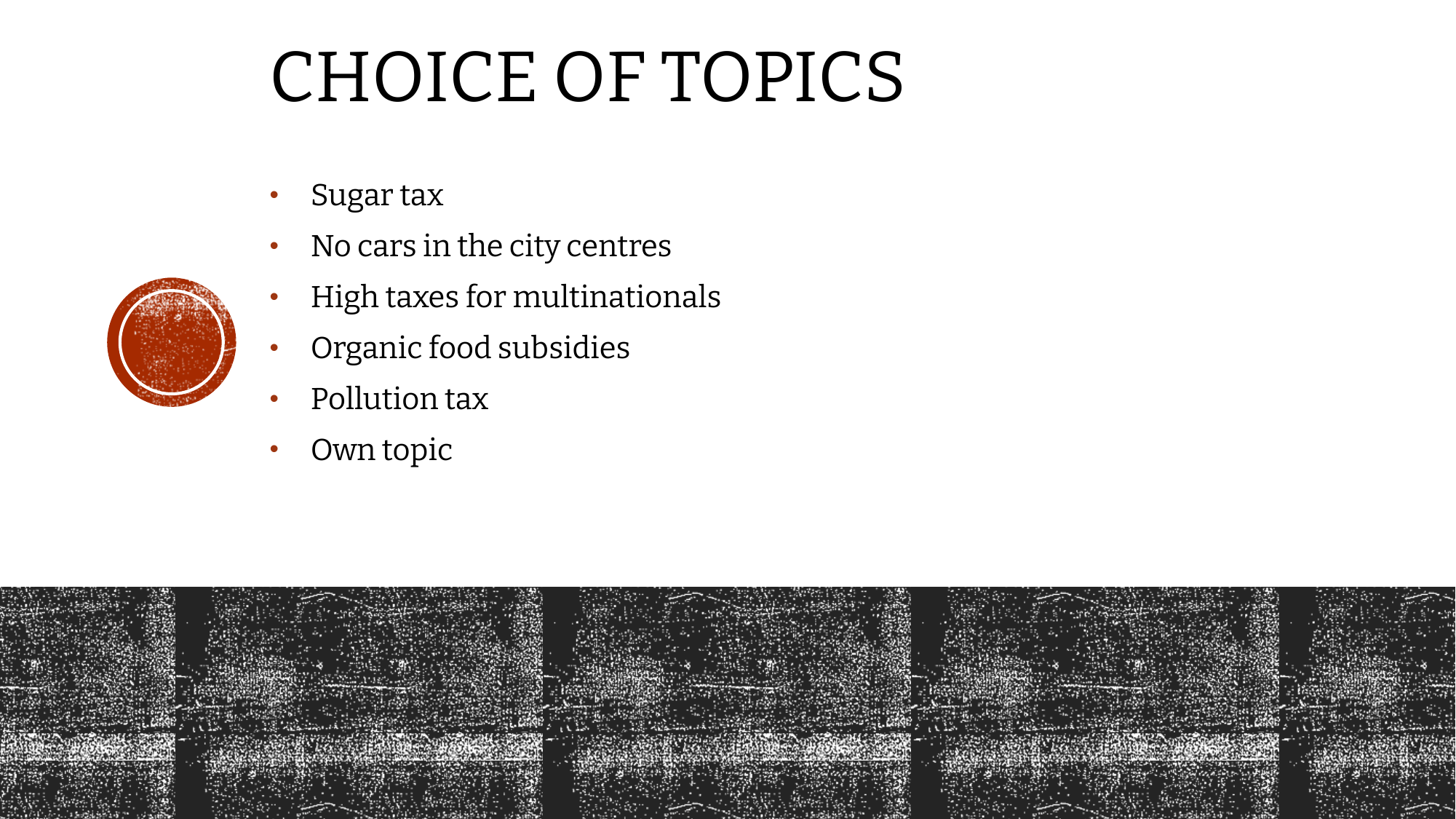

# Choice of topics
Sugar tax
No cars in the city centres
High taxes for multinationals
Organic food subsidies
Pollution tax
Own topic